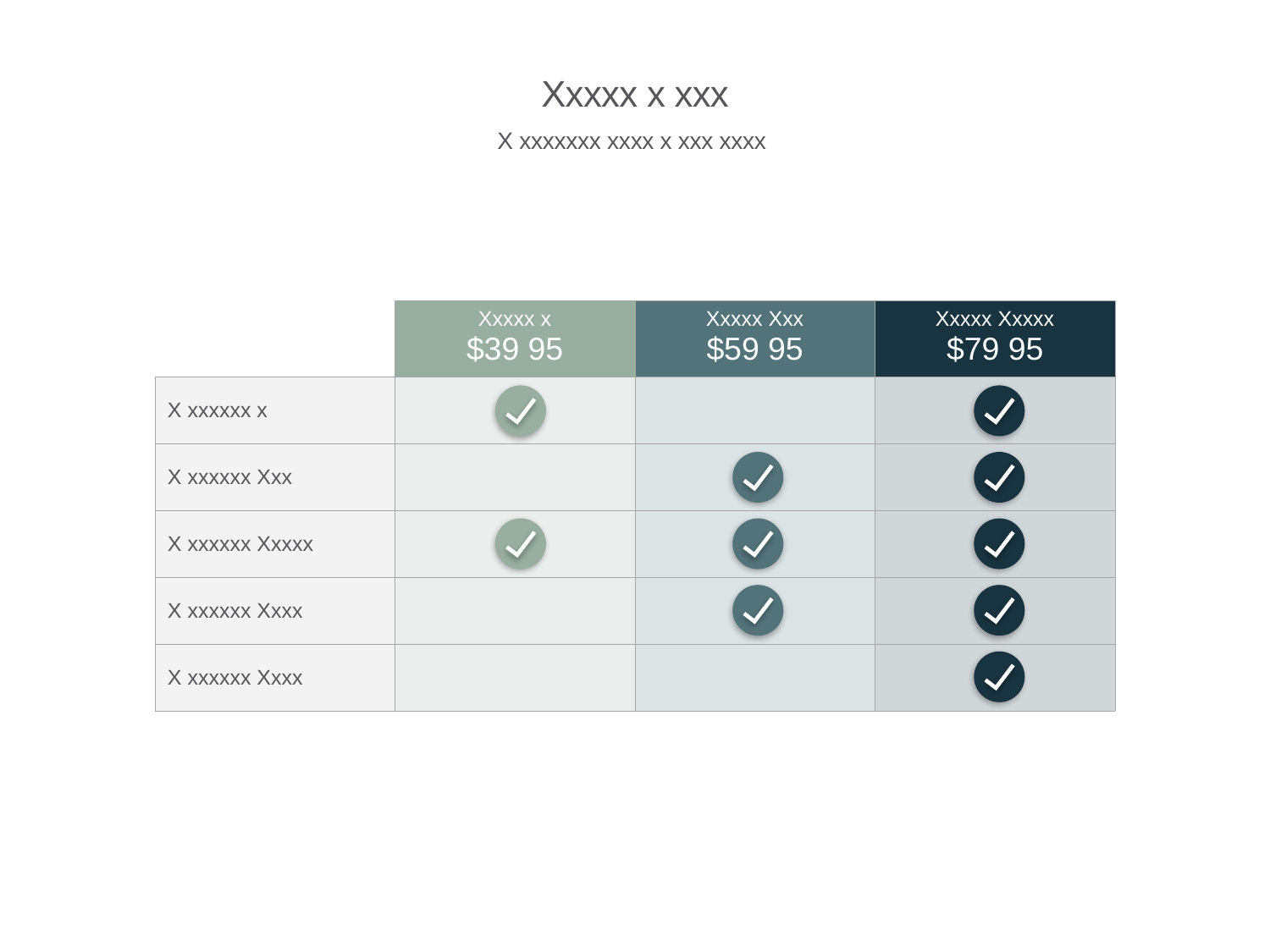

# Xxxxx x xxx
X xxxxxxx xxxx x xxx xxxx
|  | Xxxxx x $39 95 | Xxxxx Xxx $59 95 | Xxxxx Xxxxx $79 95 |
| --- | --- | --- | --- |
| X xxxxxx x |  |  |  |
| X xxxxxx Xxx |  |  |  |
| X xxxxxx Xxxxx |  |  |  |
| X xxxxxx Xxxx |  |  |  |
| X xxxxxx Xxxx |  |  |  |